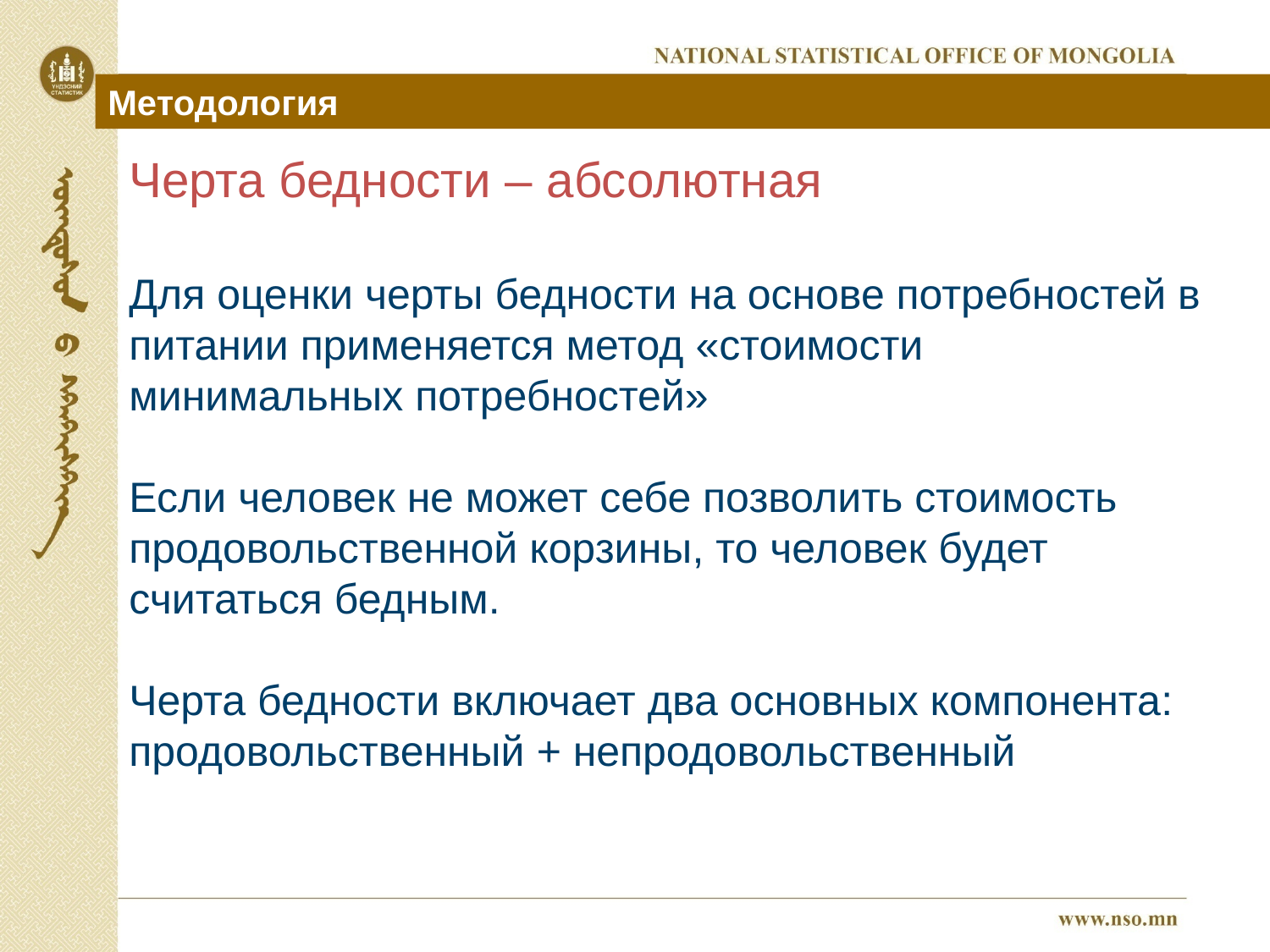

Методология
# Черта бедности – абсолютная Для оценки черты бедности на основе потребностей в питании применяется метод «стоимости минимальных потребностей» Если человек не может себе позволить стоимость продовольственной корзины, то человек будет считаться бедным. Черта бедности включает два основных компонента: продовольственный + непродовольственный